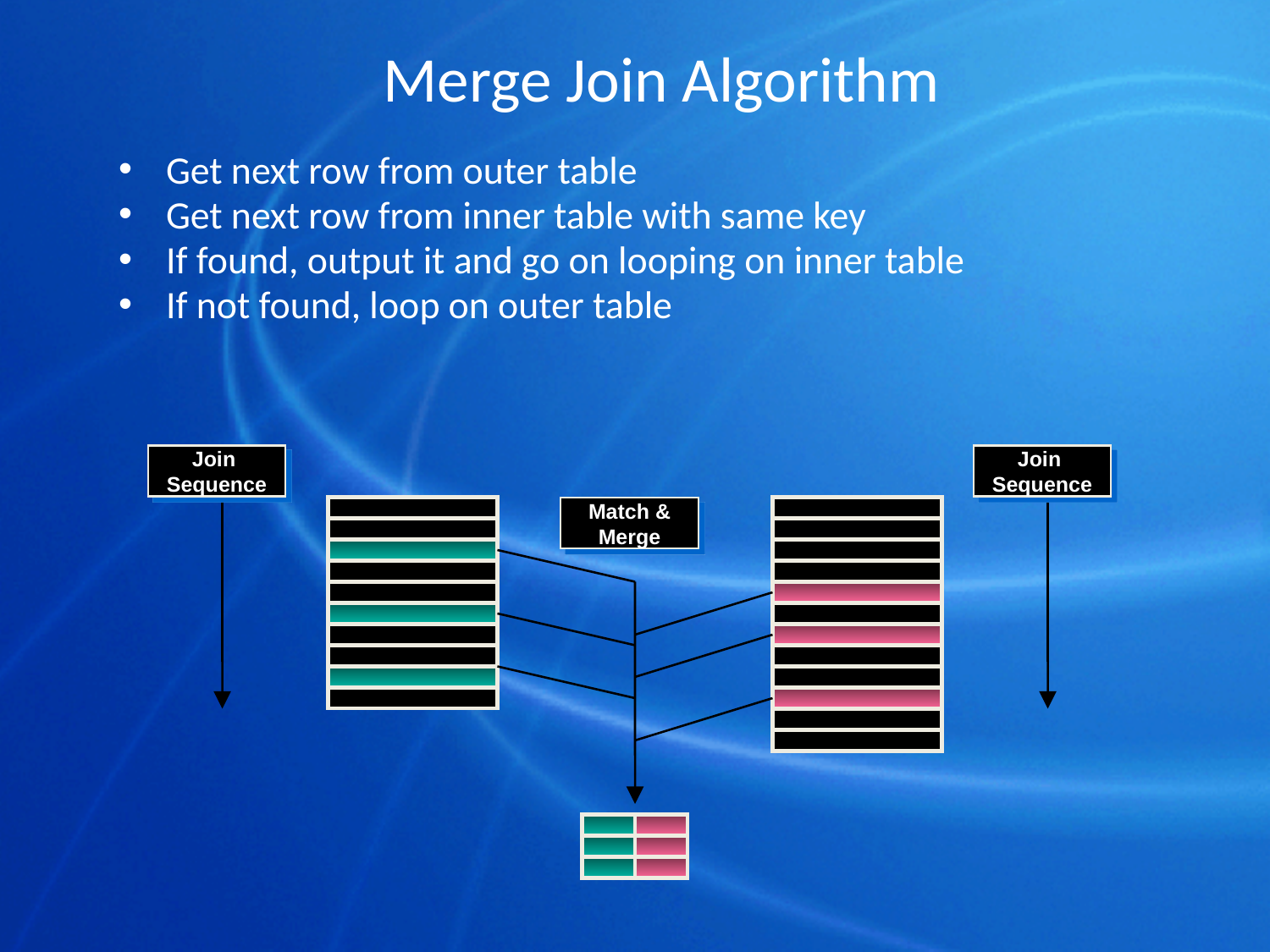

# Merge Join Algorithm
Get next row from outer table
Get next row from inner table with same key
If found, output it and go on looping on inner table
If not found, loop on outer table
Join
Sequence
Join
Sequence

Match &
Merge